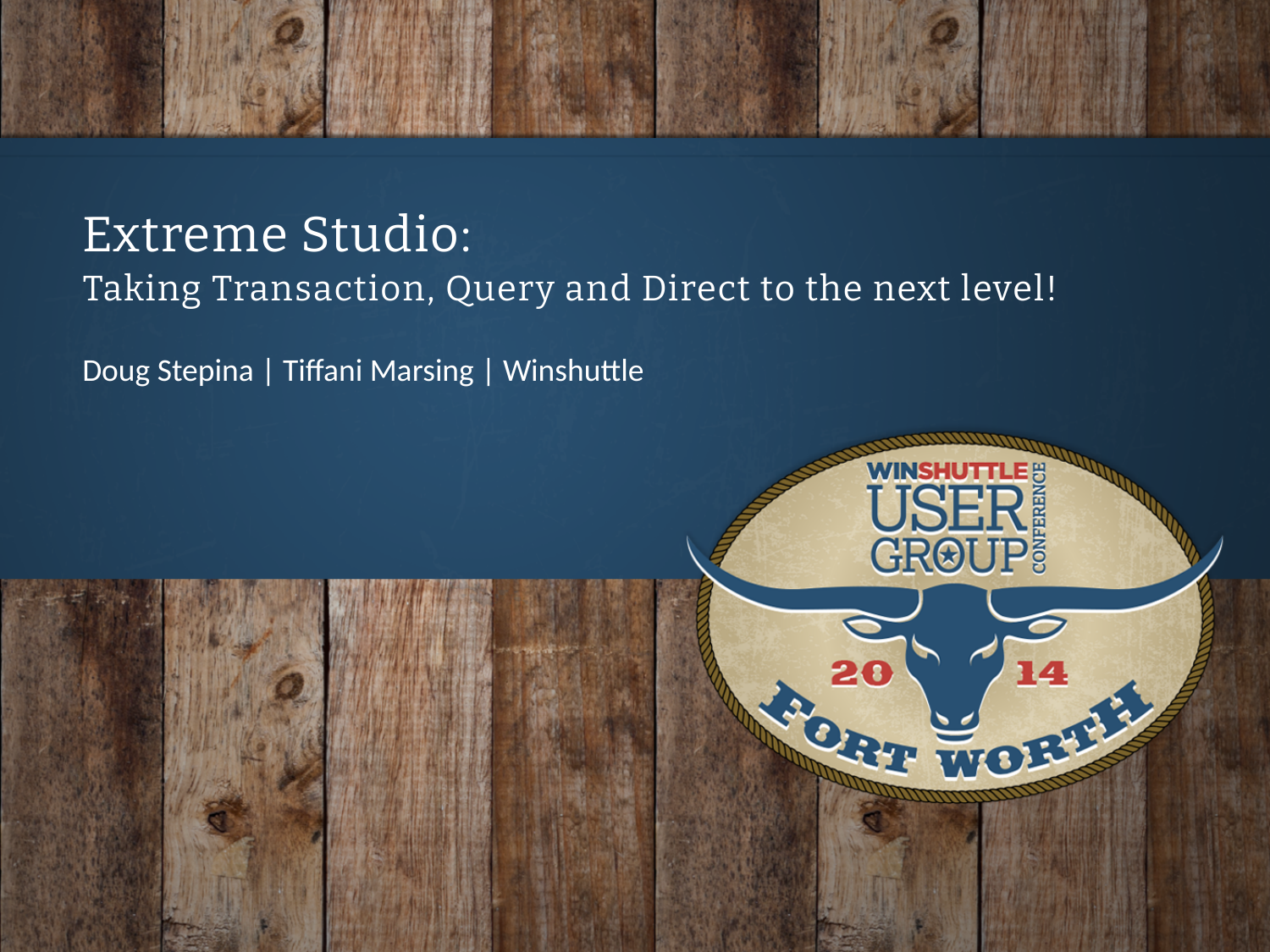

Extreme Studio:
Taking Transaction, Query and Direct to the next level!
Doug Stepina | Tiffani Marsing | Winshuttle